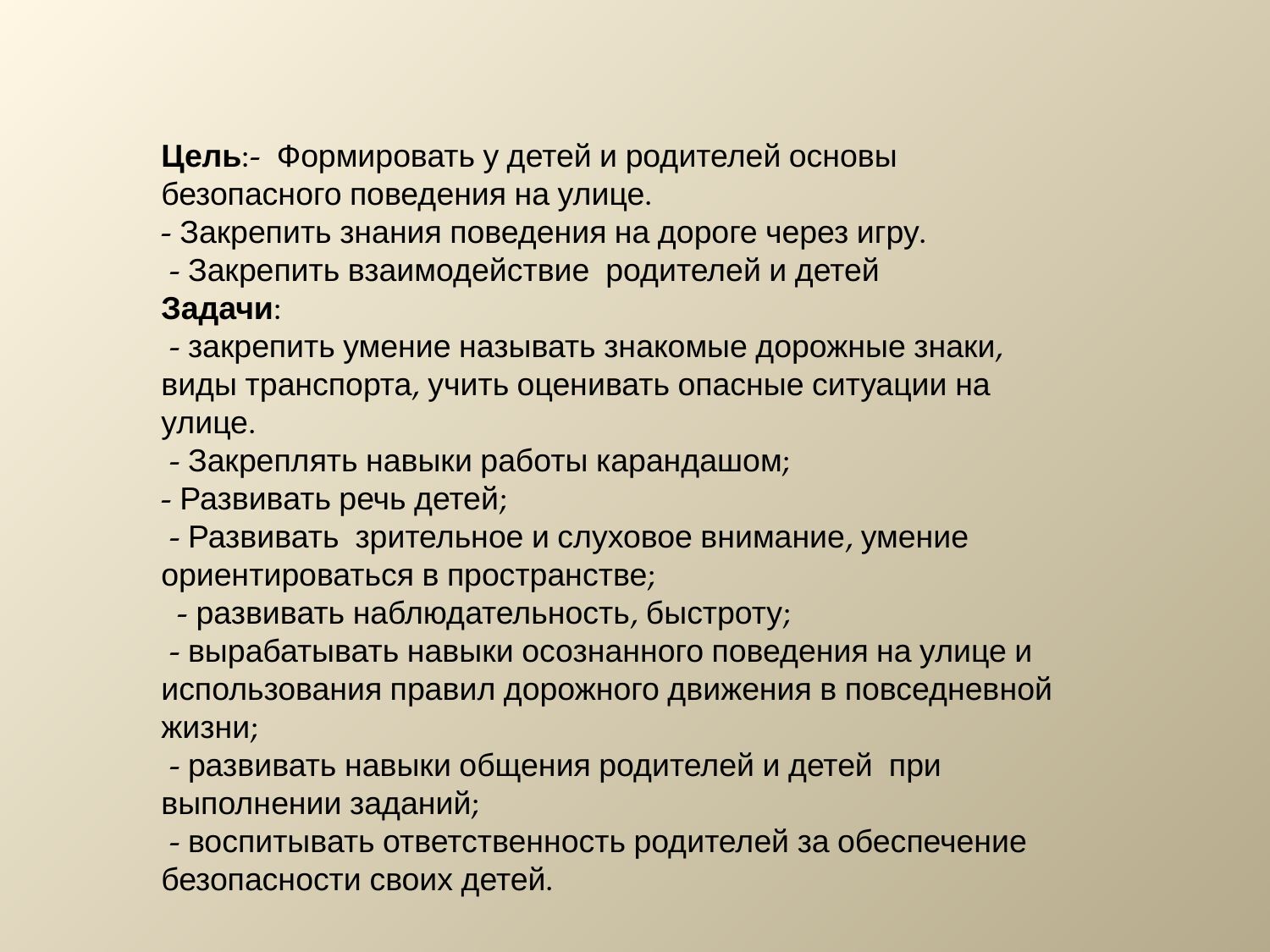

Цель:-  Формировать у детей и родителей основы безопасного поведения на улице.
- Закрепить знания поведения на дороге через игру.
 - Закрепить взаимодействие  родителей и детей
Задачи:
 - закрепить умение называть знакомые дорожные знаки, виды транспорта, учить оценивать опасные ситуации на улице.
 - Закреплять навыки работы карандашом;
- Развивать речь детей;
 - Развивать  зрительное и слуховое внимание, умение ориентироваться в пространстве;
  - развивать наблюдательность, быстроту;
 - вырабатывать навыки осознанного поведения на улице и использования правил дорожного движения в повседневной жизни;
 - развивать навыки общения родителей и детей  при выполнении заданий;
 - воспитывать ответственность родителей за обеспечение безопасности своих детей.